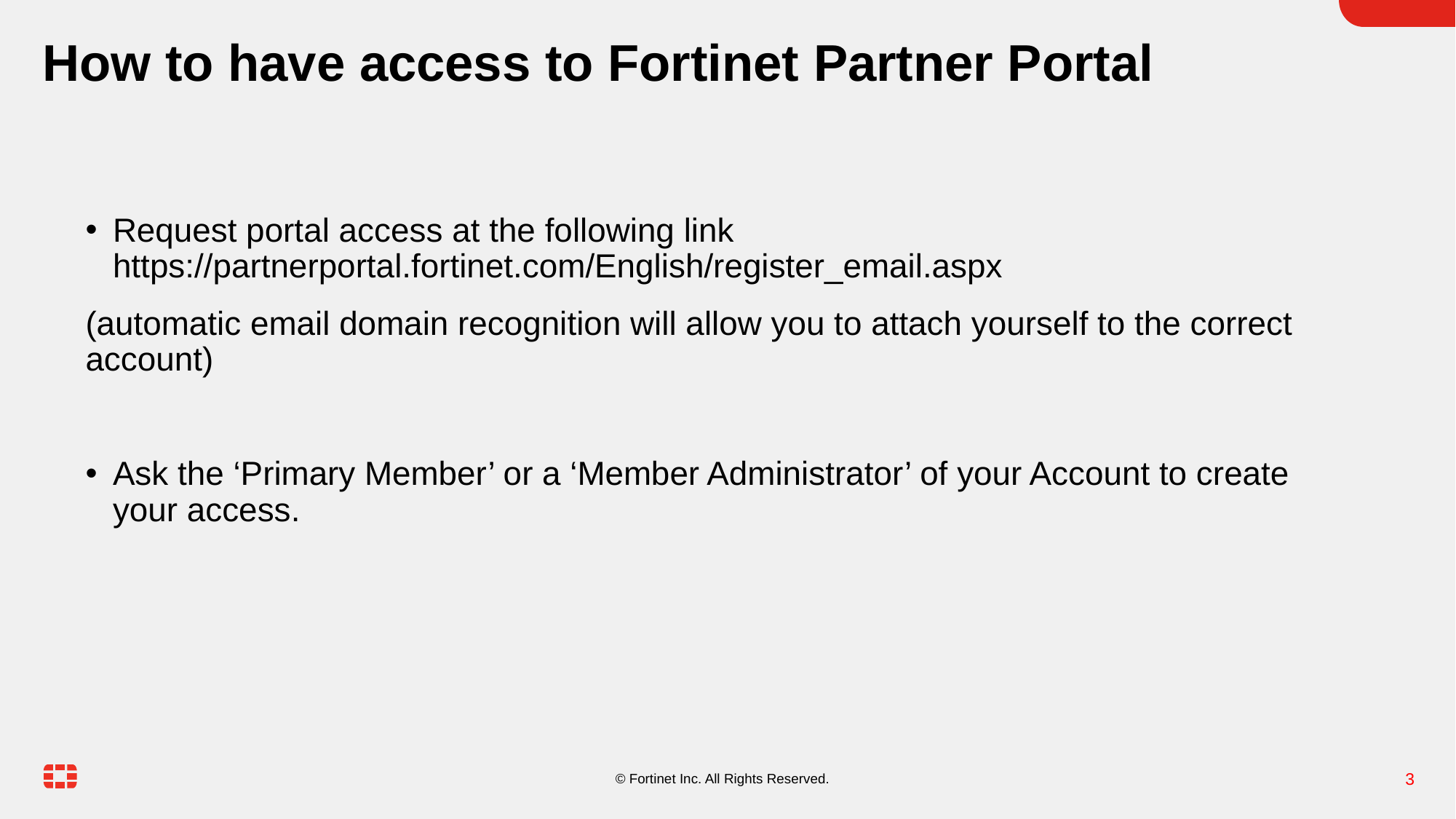

# How to have access to Fortinet Partner Portal

Request portal access at the following link https://partnerportal.fortinet.com/English/register_email.aspx
(automatic email domain recognition will allow you to attach yourself to the correct account)

Ask the ‘Primary Member’ or a ‘Member Administrator’ of your Account to create your access.